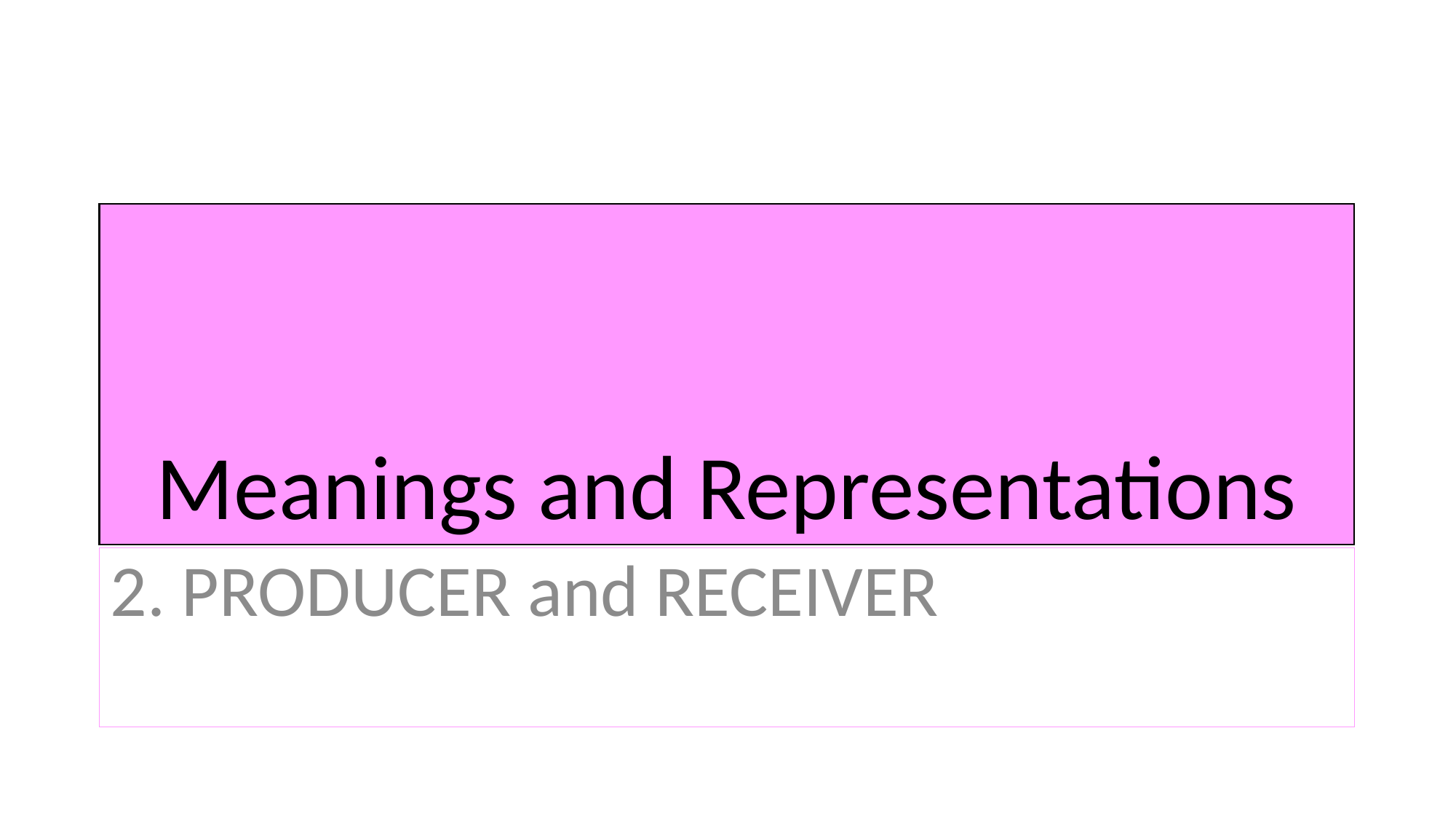

# Meanings and Representations
2. PRODUCER and RECEIVER